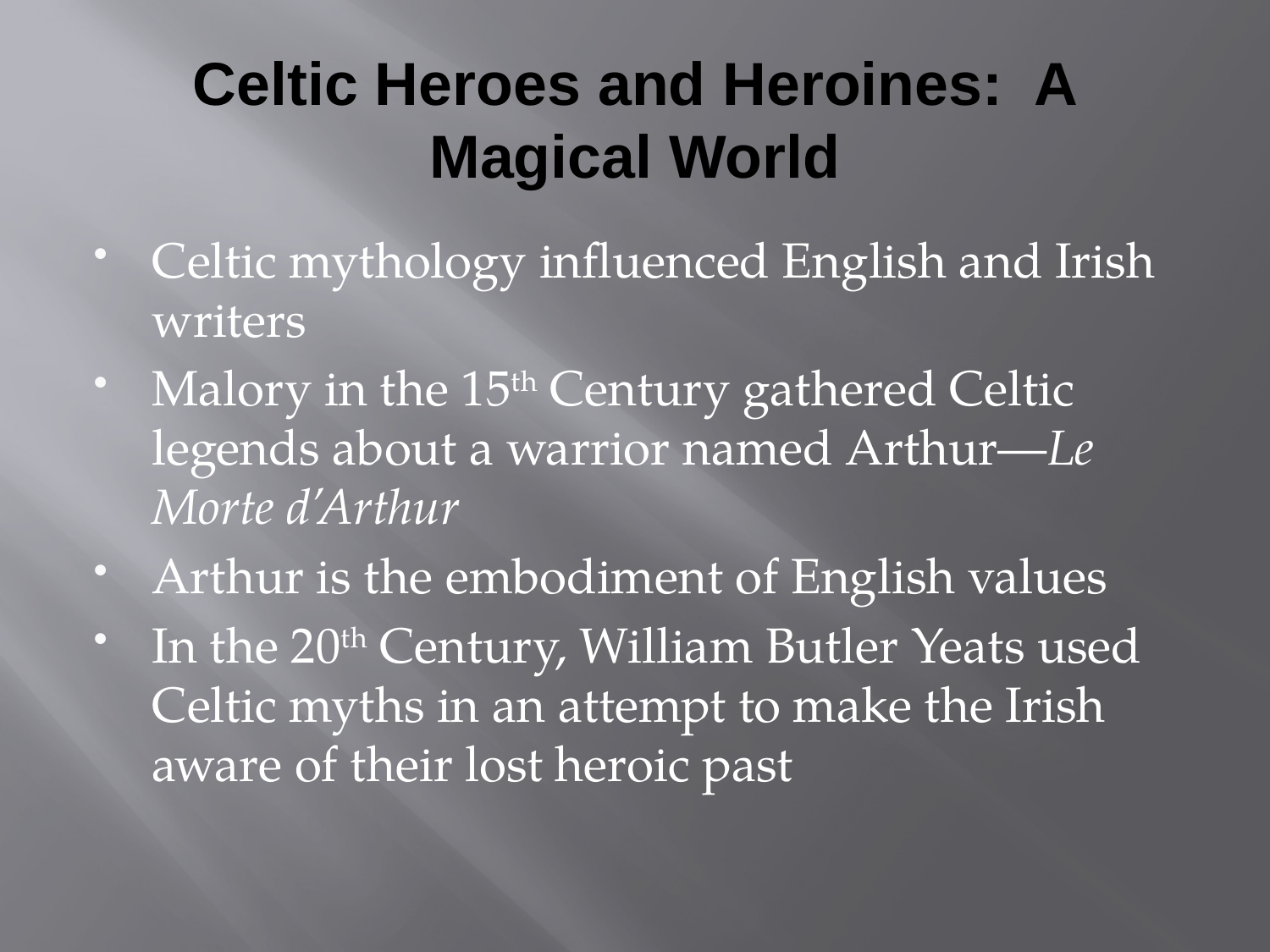

# Celtic Heroes and Heroines:  A Magical World
Celtic mythology influenced English and Irish writers
Malory in the 15th Century gathered Celtic legends about a warrior named Arthur—Le Morte d’Arthur
Arthur is the embodiment of English values
In the 20th Century, William Butler Yeats used Celtic myths in an attempt to make the Irish aware of their lost heroic past